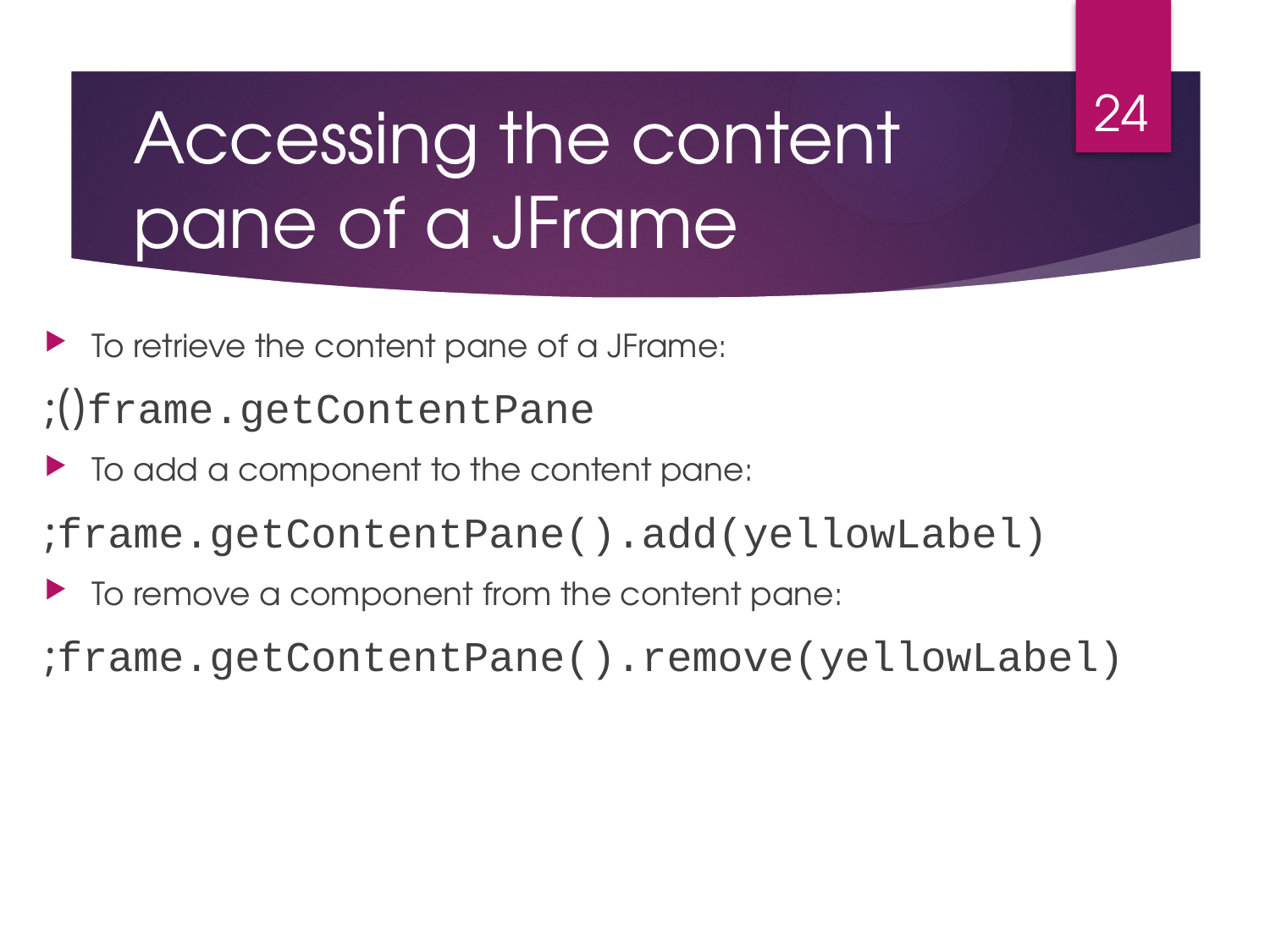

24
# Accessing the content pane of a JFrame
To retrieve the content pane of a JFrame:
frame.getContentPane();
To add a component to the content pane:
frame.getContentPane().add(yellowLabel);
To remove a component from the content pane:
frame.getContentPane().remove(yellowLabel);